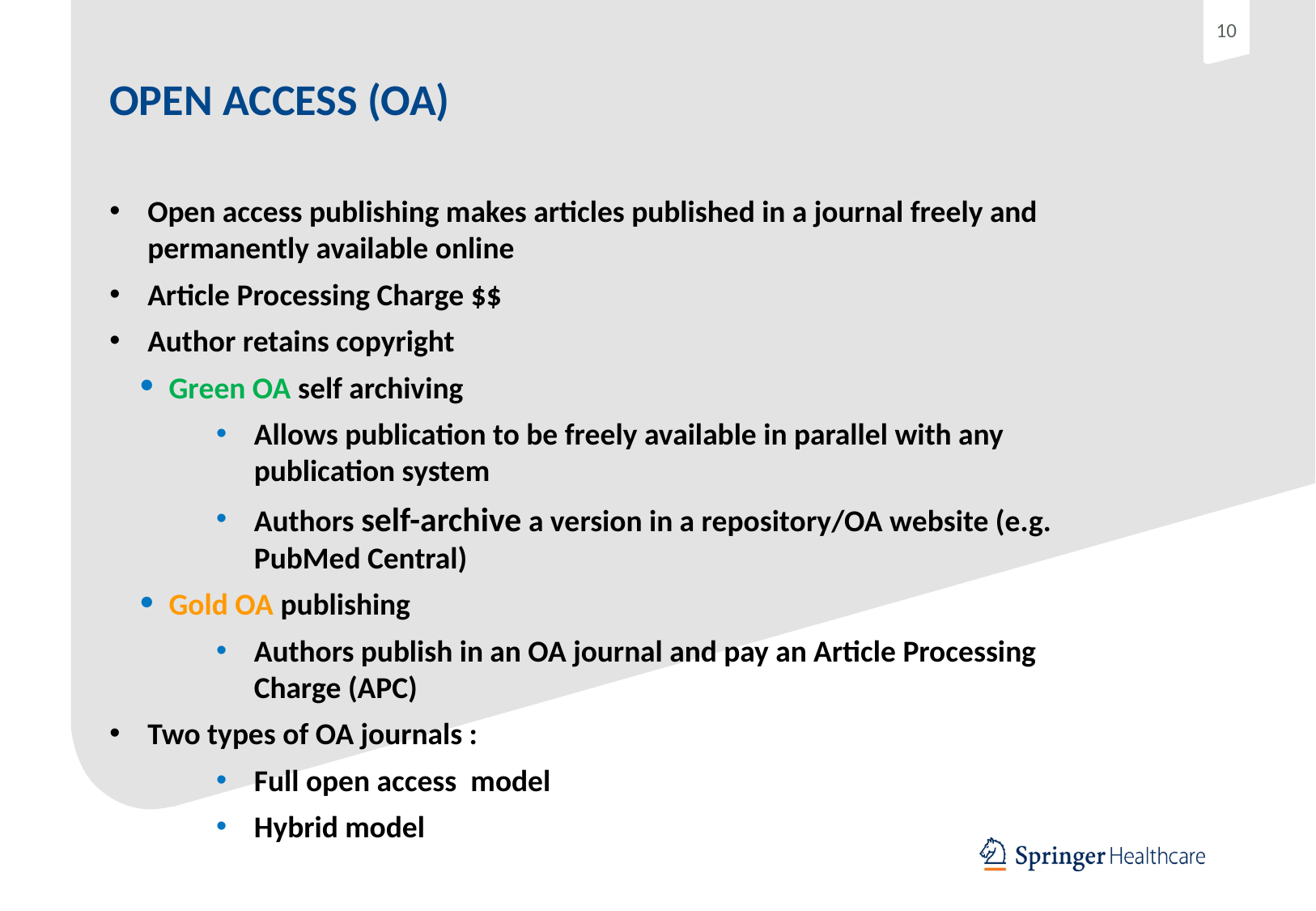

# OPEN ACCESS (OA)
Open access publishing makes articles published in a journal freely and permanently available online
Article Processing Charge $$
Author retains copyright
Green OA self archiving
Allows publication to be freely available in parallel with any publication system
Authors self-archive a version in a repository/OA website (e.g. PubMed Central)
Gold OA publishing
Authors publish in an OA journal and pay an Article Processing Charge (APC)
Two types of OA journals :
Full open access  model
Hybrid model